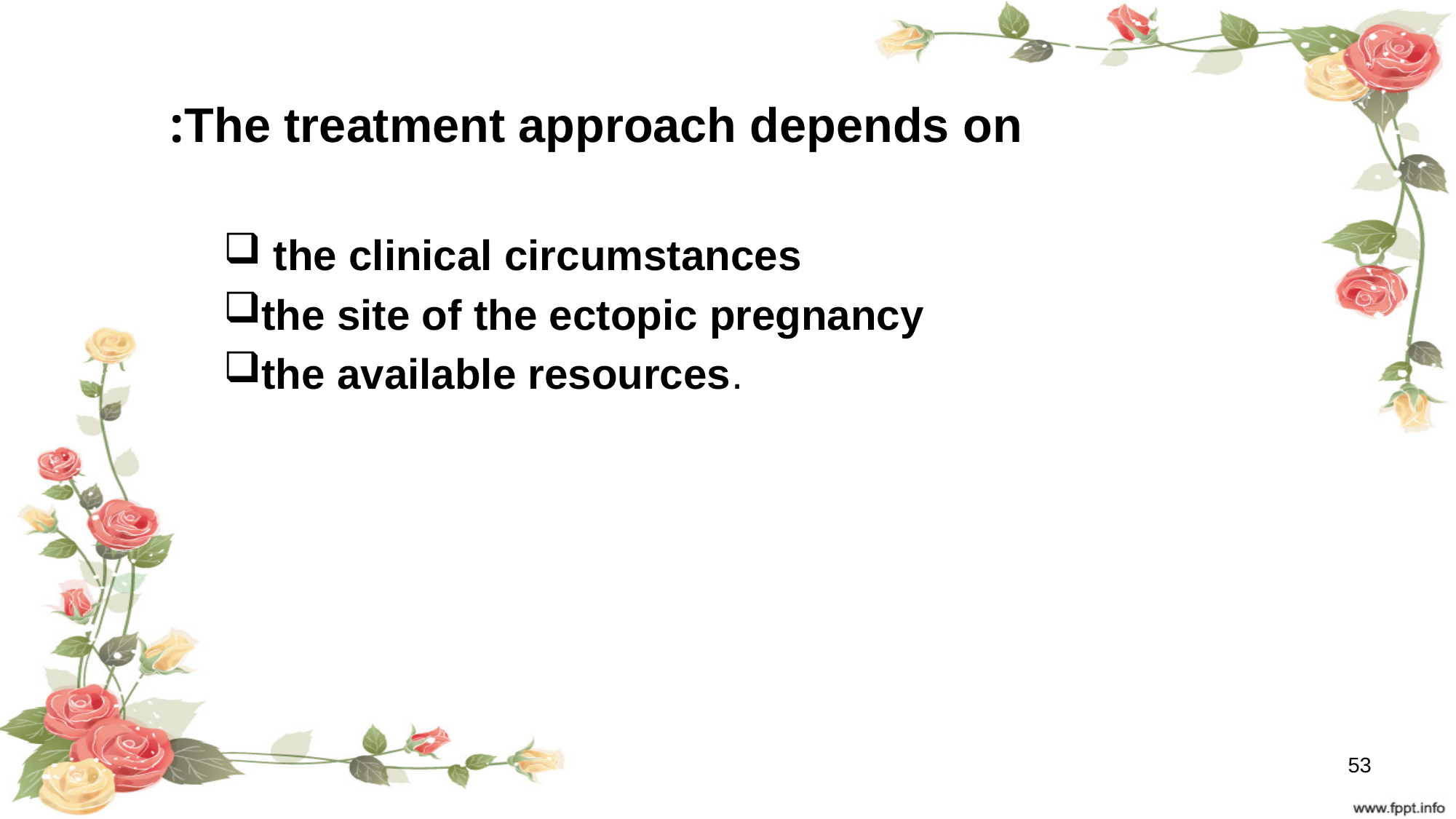

The treatment approach depends on:

 the clinical circumstances
the site of the ectopic pregnancy
the available resources.

53